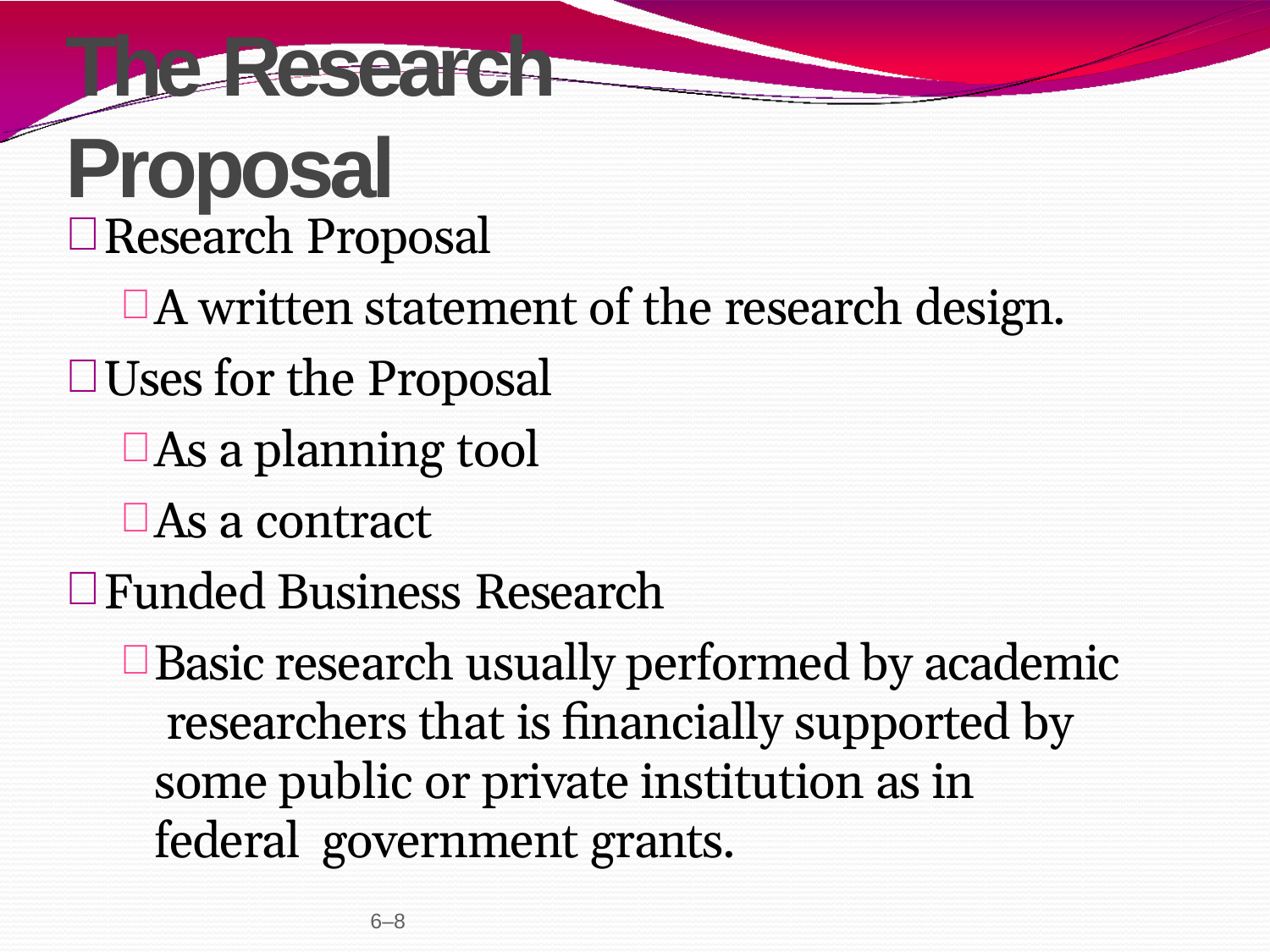

# The Research Proposal
Research Proposal
A written statement of the research design.
Uses for the Proposal
As a planning tool
As a contract
Funded Business Research
Basic research usually performed by academic  researchers that is financially supported by  some public or private institution as in federal  government grants.
6–8